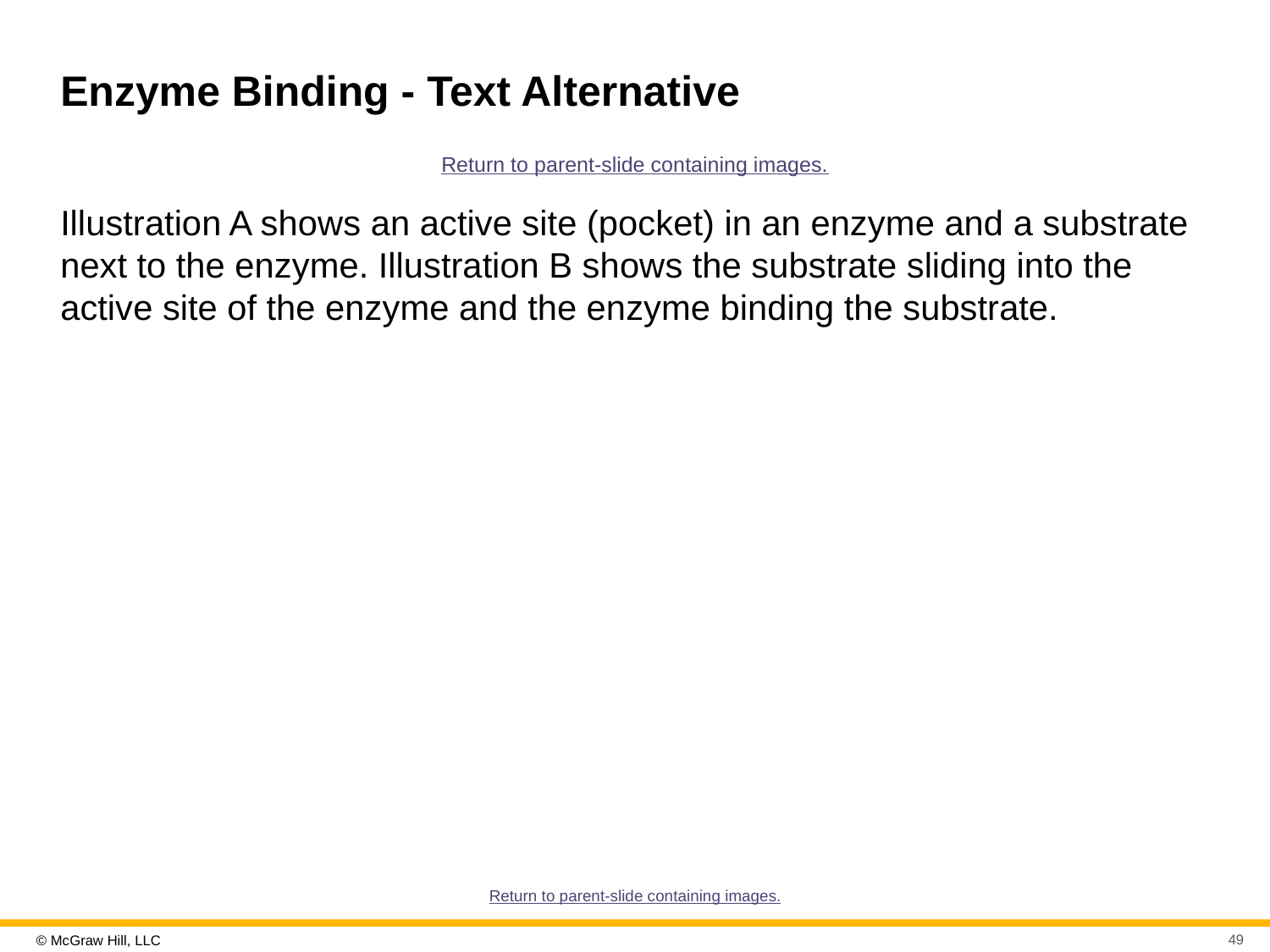

# Enzyme Binding - Text Alternative
Return to parent-slide containing images.
Illustration A shows an active site (pocket) in an enzyme and a substrate next to the enzyme. Illustration B shows the substrate sliding into the active site of the enzyme and the enzyme binding the substrate.
Return to parent-slide containing images.
49